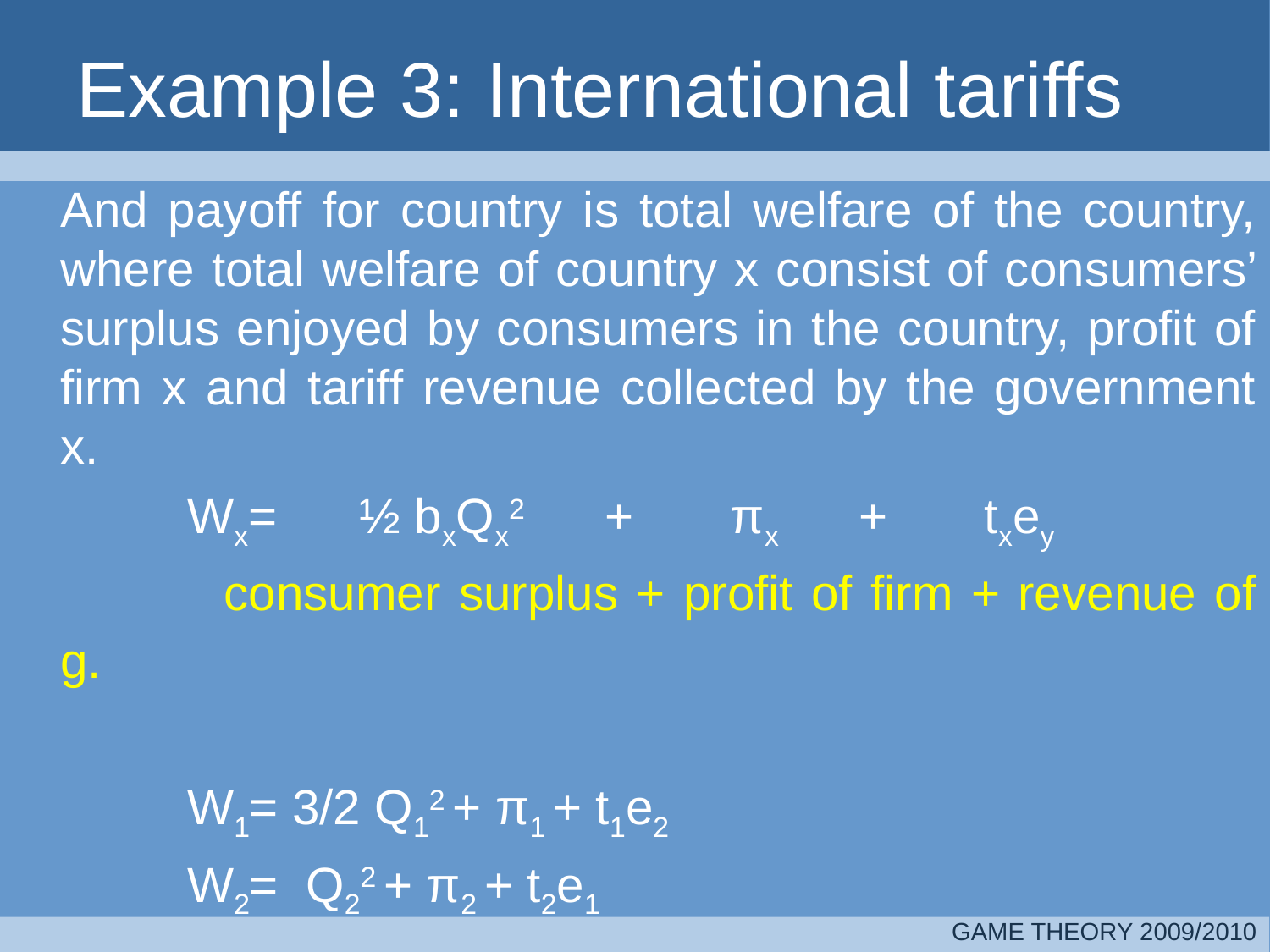

# Example 3: International tariffs
	And payoff for country is total welfare of the country, where total welfare of country x consist of consumers’ surplus enjoyed by consumers in the country, profit of firm x and tariff revenue collected by the government x.
		Wx=      ½ bxQx2          +       πx          +       txey
		  consumer surplus + profit of firm + revenue of g.

		W1= 3/2 Q12 + π1 + t1e2
		W2=  Q22 + π2 + t2e1

GAME THEORY 2009/2010